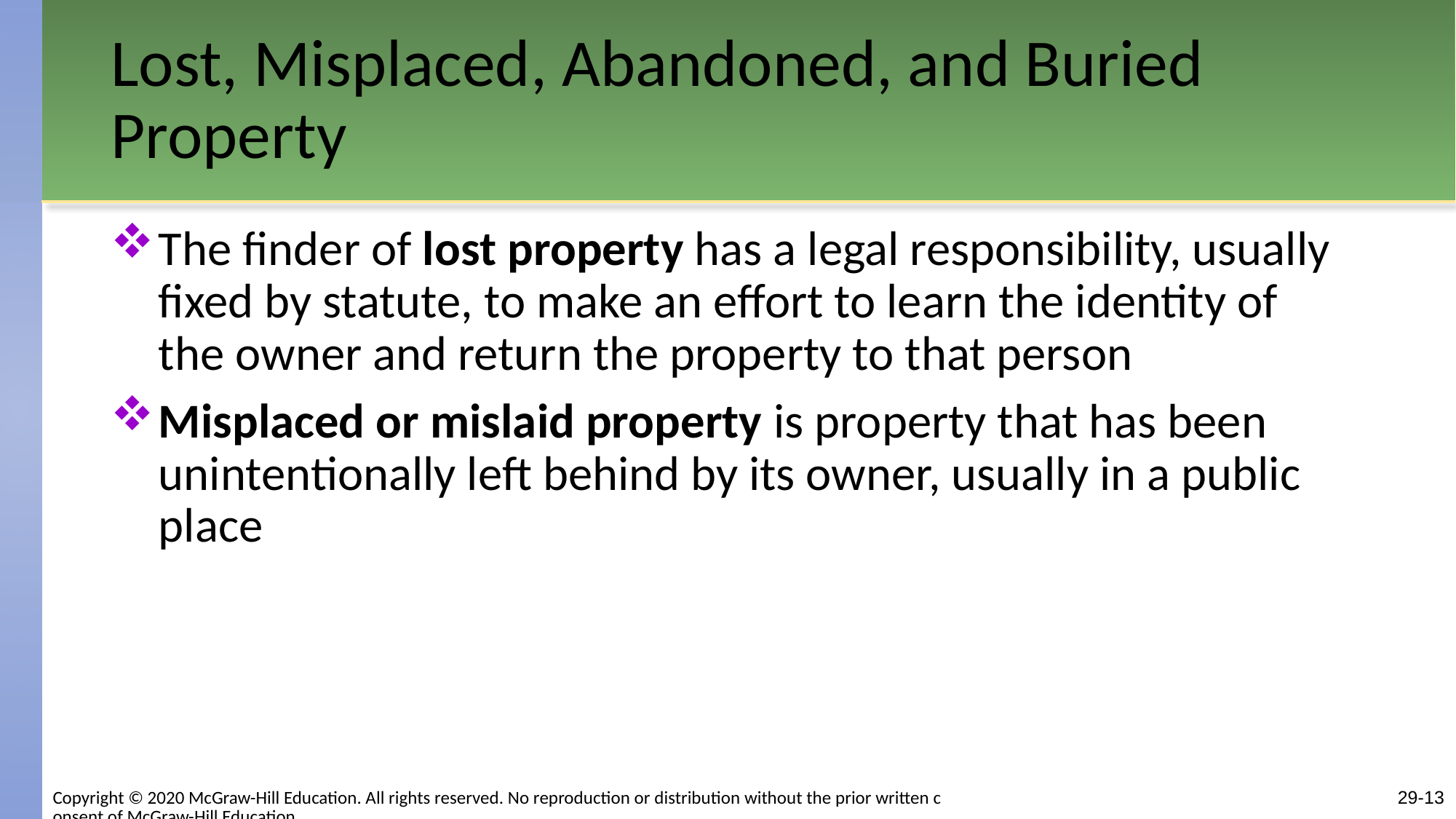

# Lost, Misplaced, Abandoned, and Buried Property
The finder of lost property has a legal responsibility, usually fixed by statute, to make an effort to learn the identity of the owner and return the property to that person
Misplaced or mislaid property is property that has been unintentionally left behind by its owner, usually in a public place

Copyright © 2020 McGraw-Hill Education. All rights reserved. No reproduction or distribution without the prior written consent of McGraw-Hill Education.
29-13